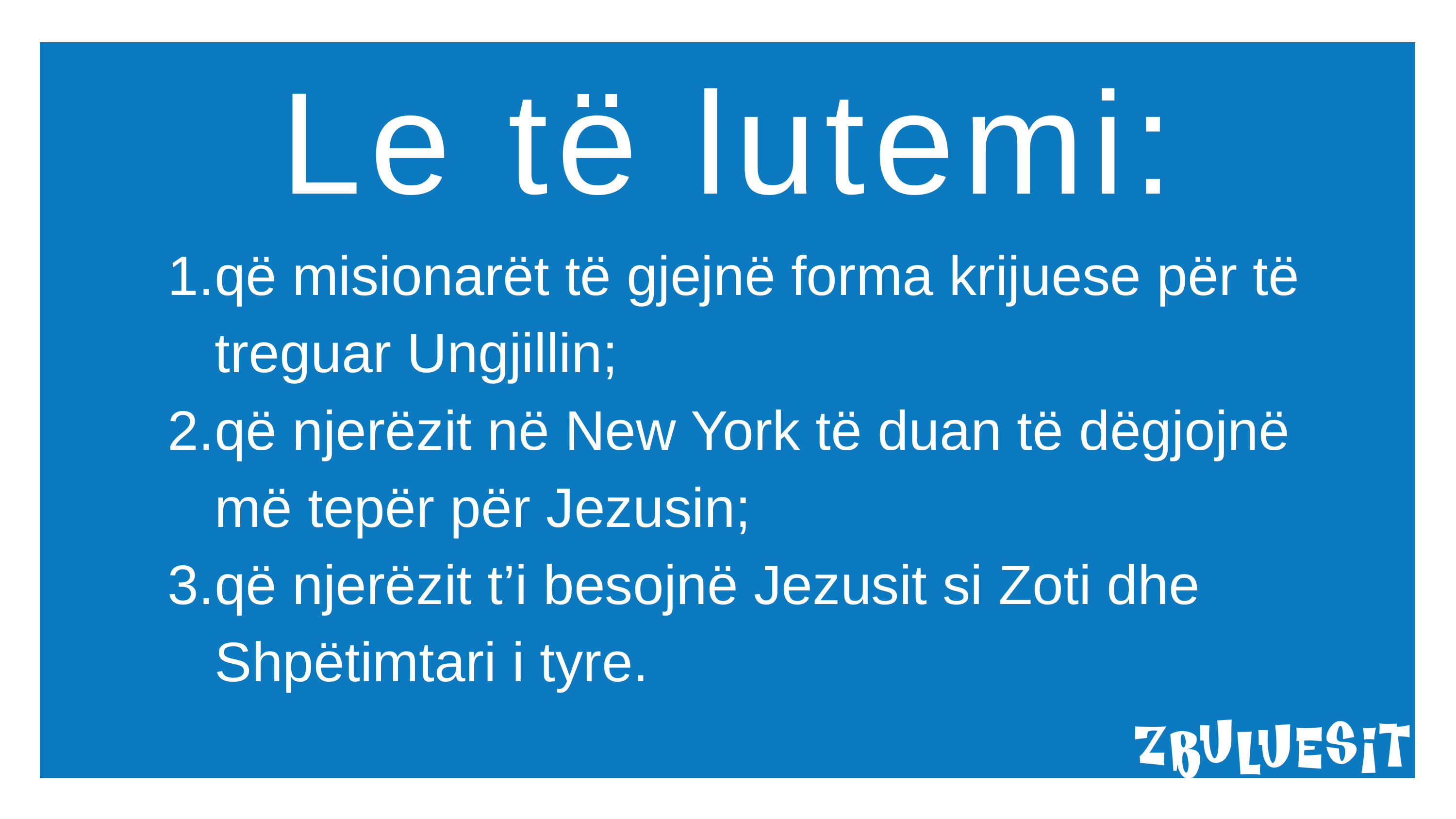

Le të lutemi:
që misionarët të gjejnë forma krijuese për të treguar Ungjillin;
që njerëzit në New York të duan të dëgjojnë më tepër për Jezusin;
që njerëzit t’i besojnë Jezusit si Zoti dhe Shpëtimtari i tyre.